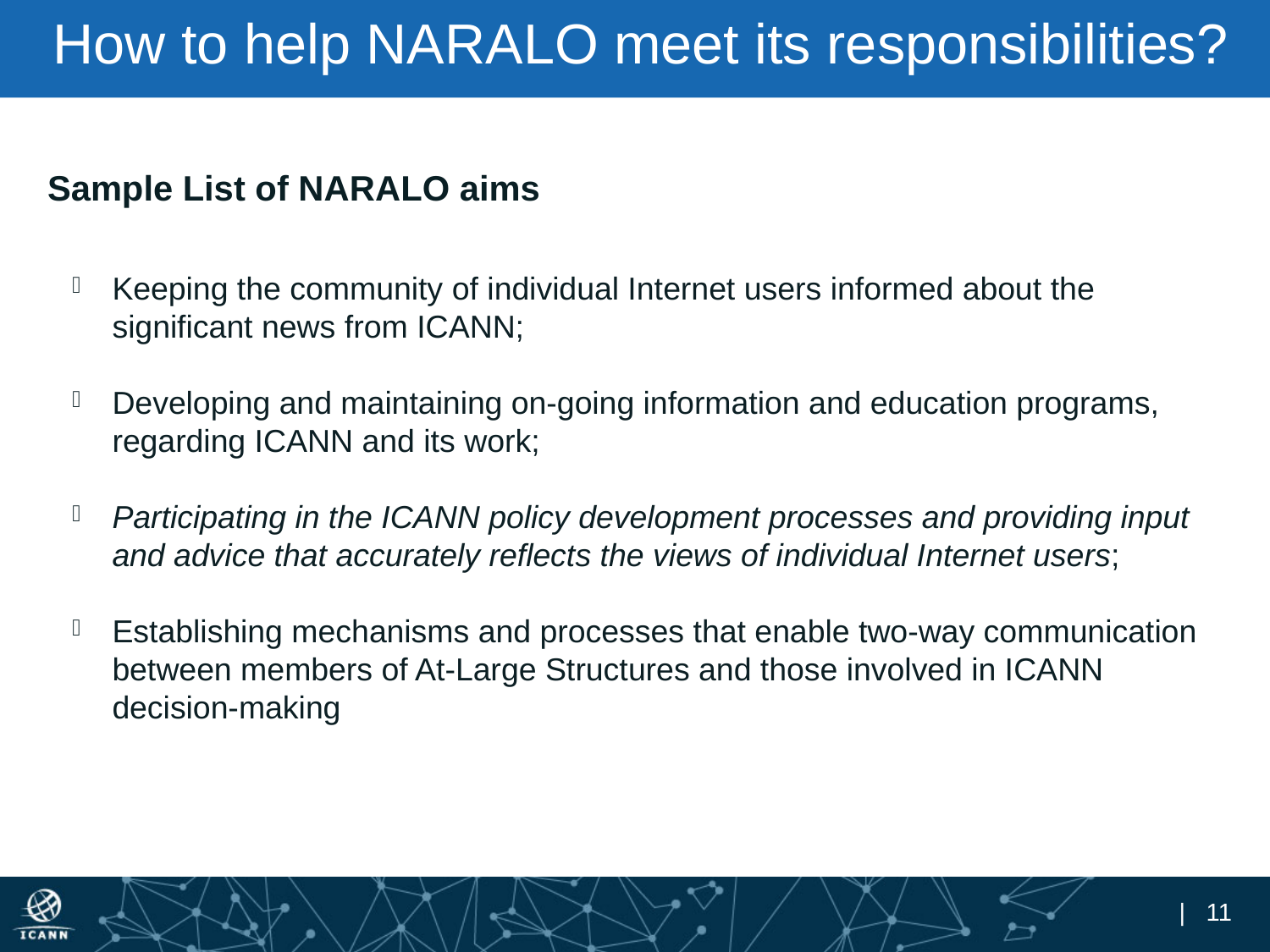

# How to help NARALO meet its responsibilities?
Sample List of NARALO aims
Keeping the community of individual Internet users informed about the significant news from ICANN;
Developing and maintaining on-going information and education programs, regarding ICANN and its work;
Participating in the ICANN policy development processes and providing input and advice that accurately reflects the views of individual Internet users;
Establishing mechanisms and processes that enable two-way communication between members of At-Large Structures and those involved in ICANN decision-making